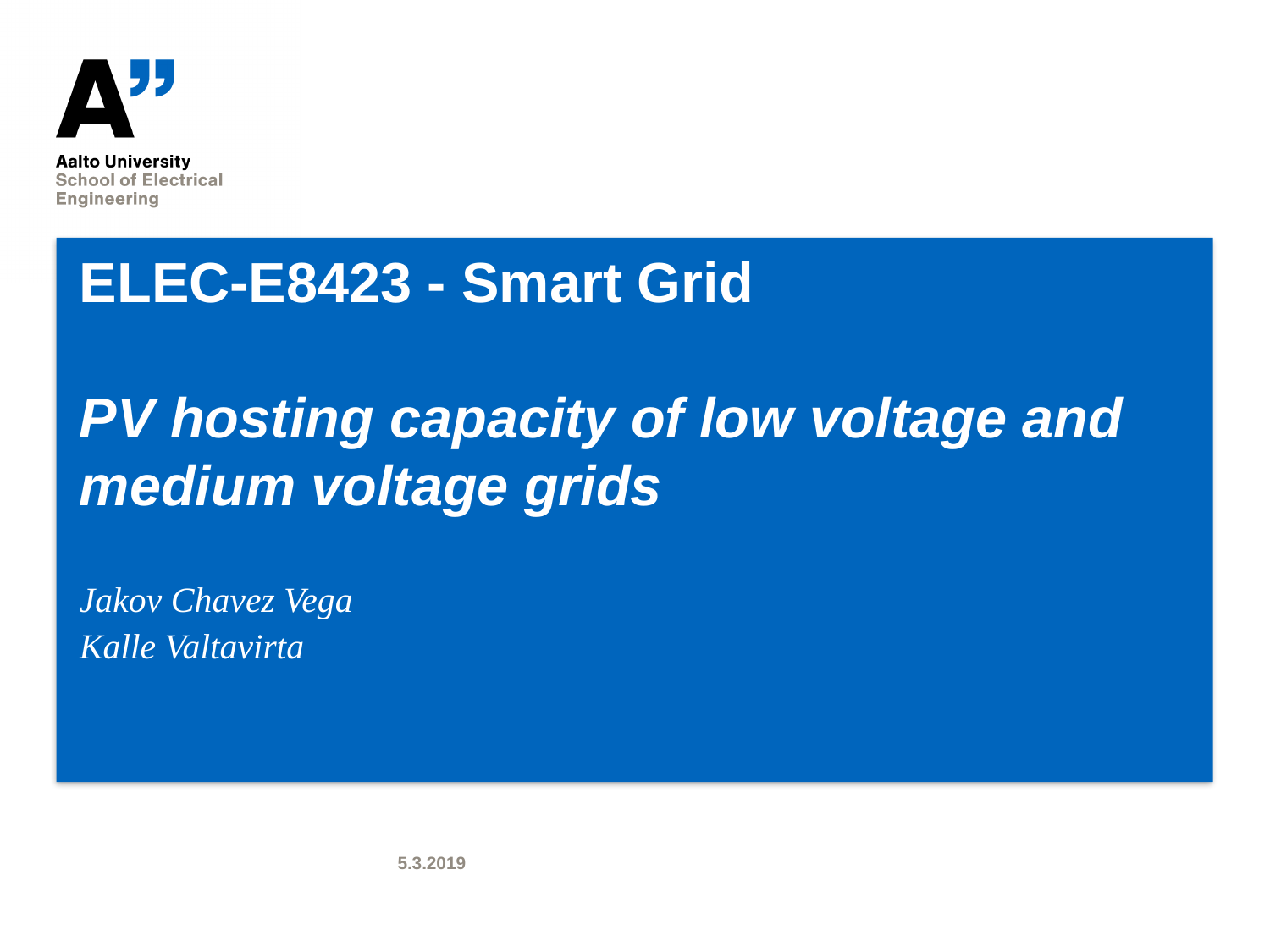

# ELEC-E8423 - Smart Grid PV hosting capacity of low voltage and medium voltage grids
Jakov Chavez Vega
Kalle Valtavirta

5.3.2019